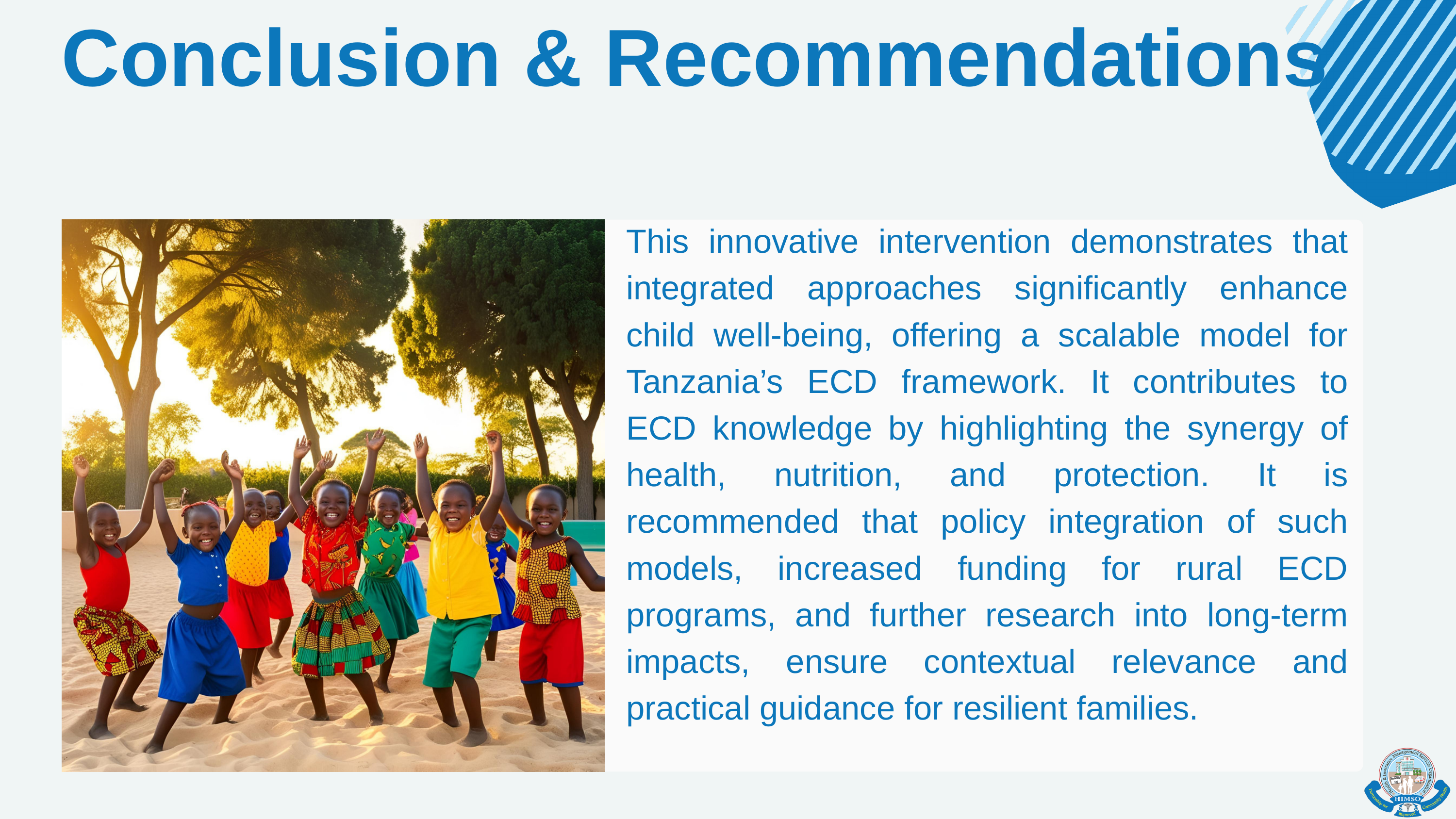

Conclusion & Recommendations
This innovative intervention demonstrates that integrated approaches significantly enhance child well-being, offering a scalable model for Tanzania’s ECD framework. It contributes to ECD knowledge by highlighting the synergy of health, nutrition, and protection. It is recommended that policy integration of such models, increased funding for rural ECD programs, and further research into long-term impacts, ensure contextual relevance and practical guidance for resilient families.